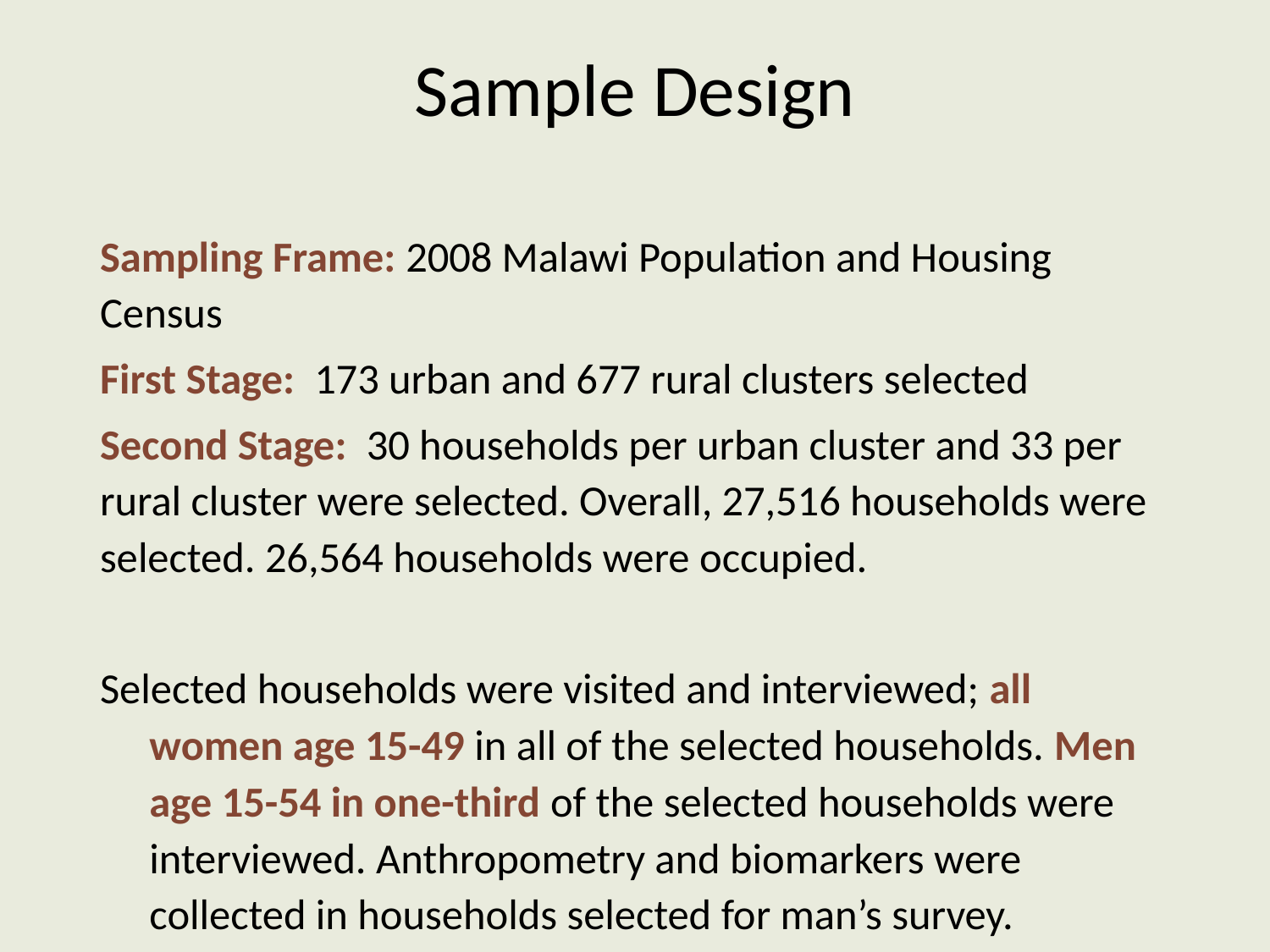

# Sample Design
Sampling Frame: 2008 Malawi Population and Housing Census
First Stage:  173 urban and 677 rural clusters selected
Second Stage:  30 households per urban cluster and 33 per rural cluster were selected. Overall, 27,516 households were selected. 26,564 households were occupied.

Selected households were visited and interviewed; all women age 15-49 in all of the selected households. Men age 15-54 in one-third of the selected households were interviewed. Anthropometry and biomarkers were collected in households selected for man’s survey.